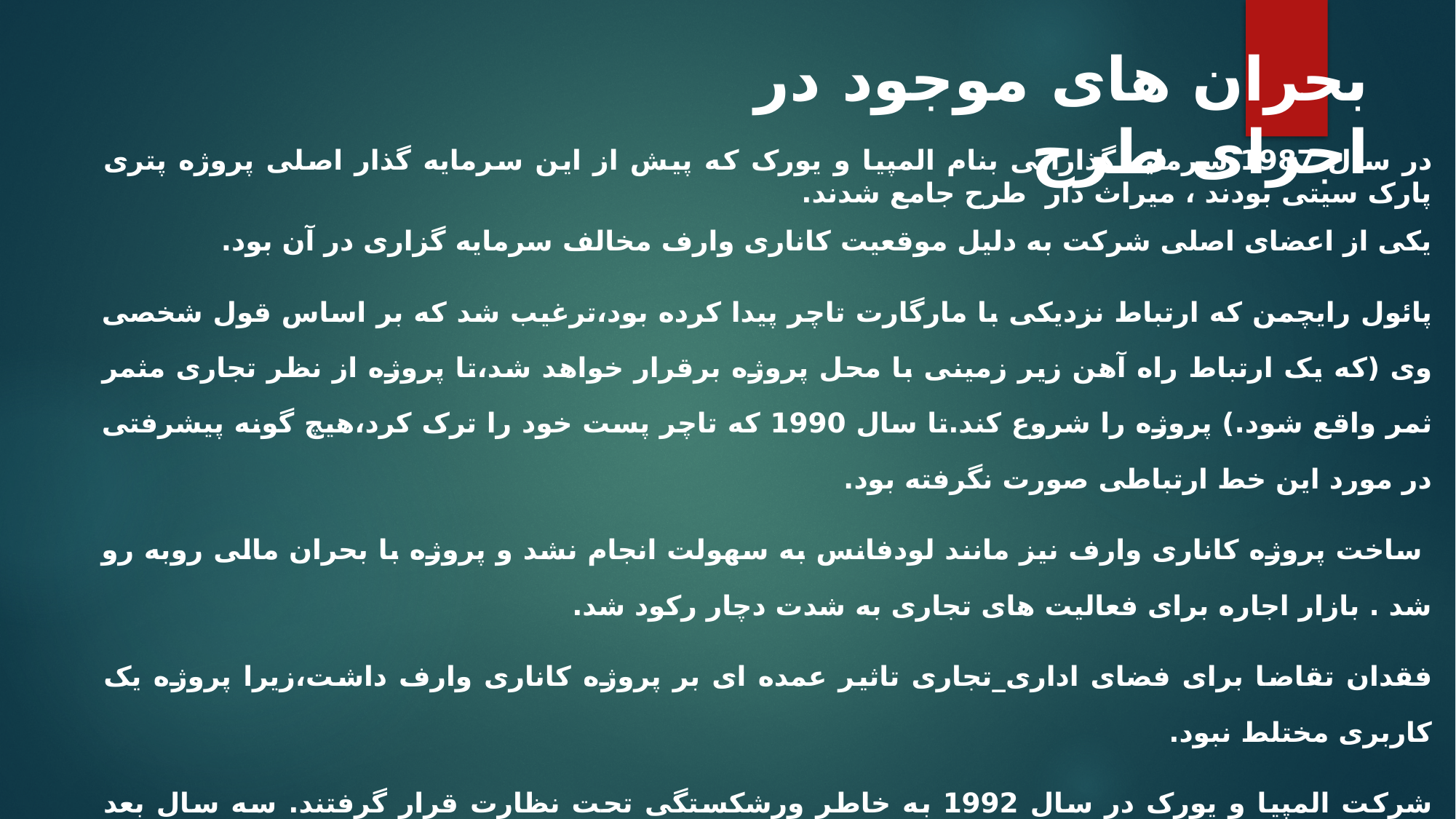

# بحران های موجود در اجرای طرح
در سال 1987 سرمایه گذارانی بنام المپیا و یورک که پیش از این سرمایه گذار اصلی پروژه پتری پارک سیتی بودند ، میراث دار  طرح جامع شدند.
یکی از اعضای اصلی شرکت به دلیل موقعیت کاناری وارف مخالف سرمایه گزاری در آن بود.
پائول رایچمن که ارتباط نزدیکی با مارگارت تاچر پیدا کرده بود،ترغیب شد که بر اساس قول شخصی وی (که یک ارتباط راه آهن زیر زمینی با محل پروژه برقرار خواهد شد،تا پروژه از نظر تجاری مثمر ثمر واقع شود.) پروژه را شروع کند.تا سال 1990 که تاچر پست خود را ترک کرد،هیچ گونه پیشرفتی در مورد این خط ارتباطی صورت نگرفته بود.
 ساخت پروژه کاناری وارف نیز مانند لودفانس به سهولت انجام نشد و پروژه با بحران مالی روبه رو شد . بازار اجاره برای فعالیت های تجاری به شدت دچار رکود شد.
فقدان تقاضا برای فضای اداری_تجاری تاثیر عمده ای بر پروژه کاناری وارف داشت،زیرا پروژه یک کاربری مختلط نبود.
شرکت المپیا و یورک در سال 1992 به خاطر ورشکستگی تحت نظارت قرار گرفتند. سه سال بعد کاناری وارف به یک کنسرسیوم بین المللی که پائول رایچمن یک عضو اصلی آن بود به مبلغ 700 میلیون پوند فروخته شد.
در سال 1995 با کمک شاهزاده ای از عربستان سعودی کاناری وارف از ورشکستگی نجات پیدا کرد.
(طراحی شهری،گونه شناسی رویه ها و طرح ها،جان لنگ،1391،ص 298 و 299)